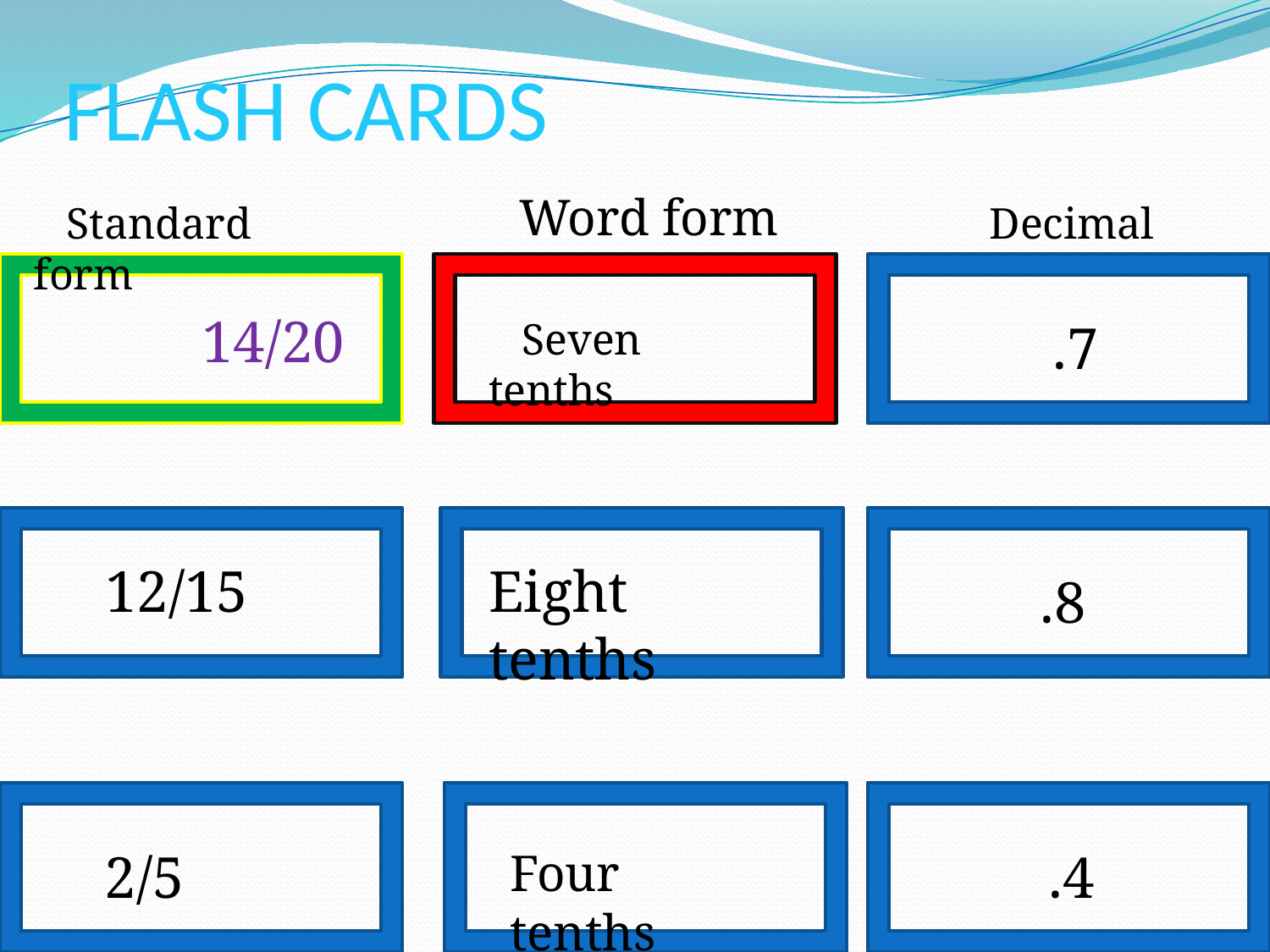

# FLASH CARDS
    Word form
   Standard form
        Decimal
                     14/20

   Seven tenths
      .7

 12/15
Eight tenths
   .8

    2/5
Four tenths
     .4